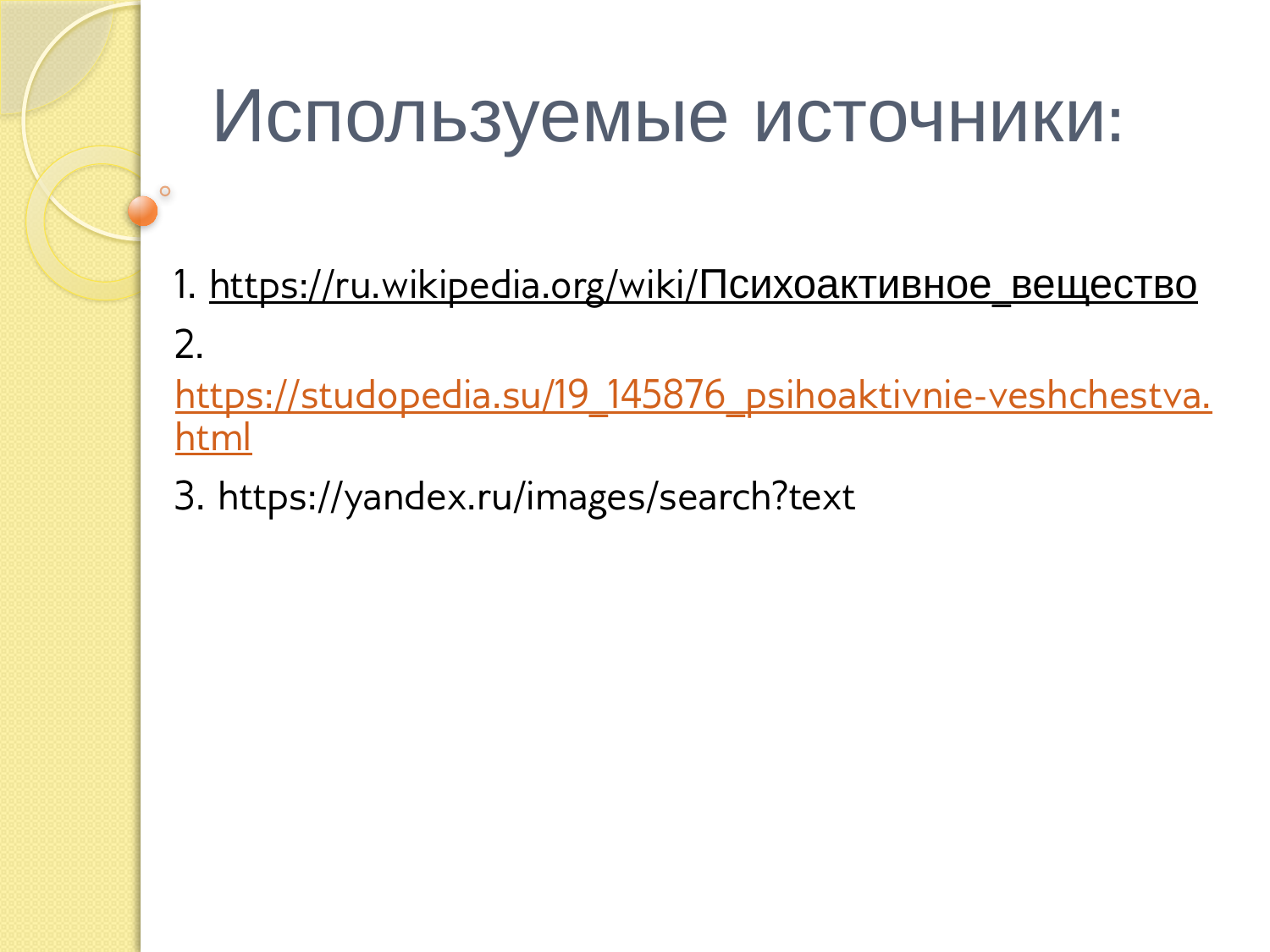

# Используемые источники:
1. https://ru.wikipedia.org/wiki/Психоактивное_вещество
2. https://studopedia.su/19_145876_psihoaktivnie-veshchestva.html
3. https://yandex.ru/images/search?text